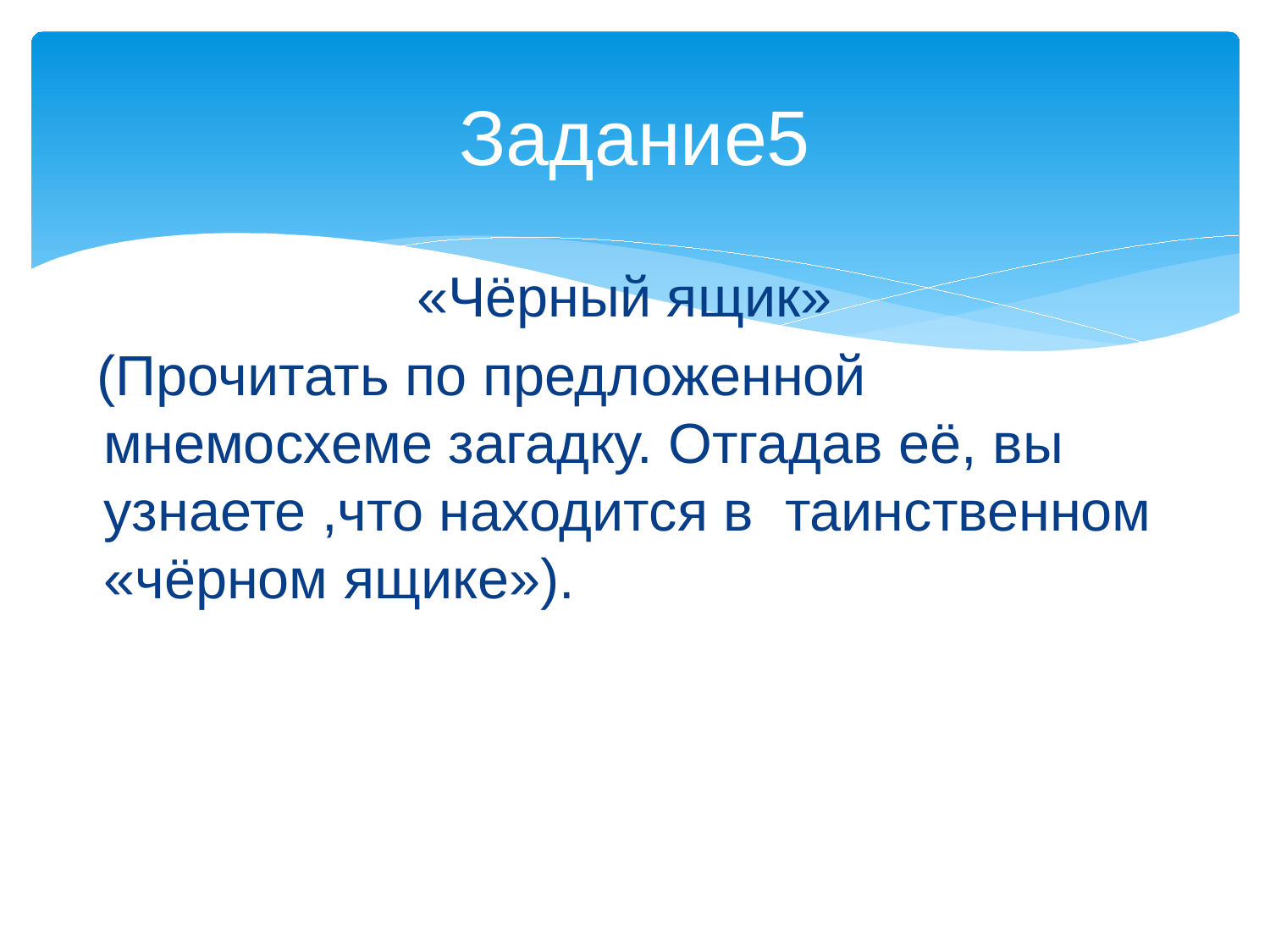

# Задание5
«Чёрный ящик»
  (Прочитать по предложенной мнемосхеме загадку. Отгадав её, вы узнаете ,что находится в  таинственном «чёрном ящике»).